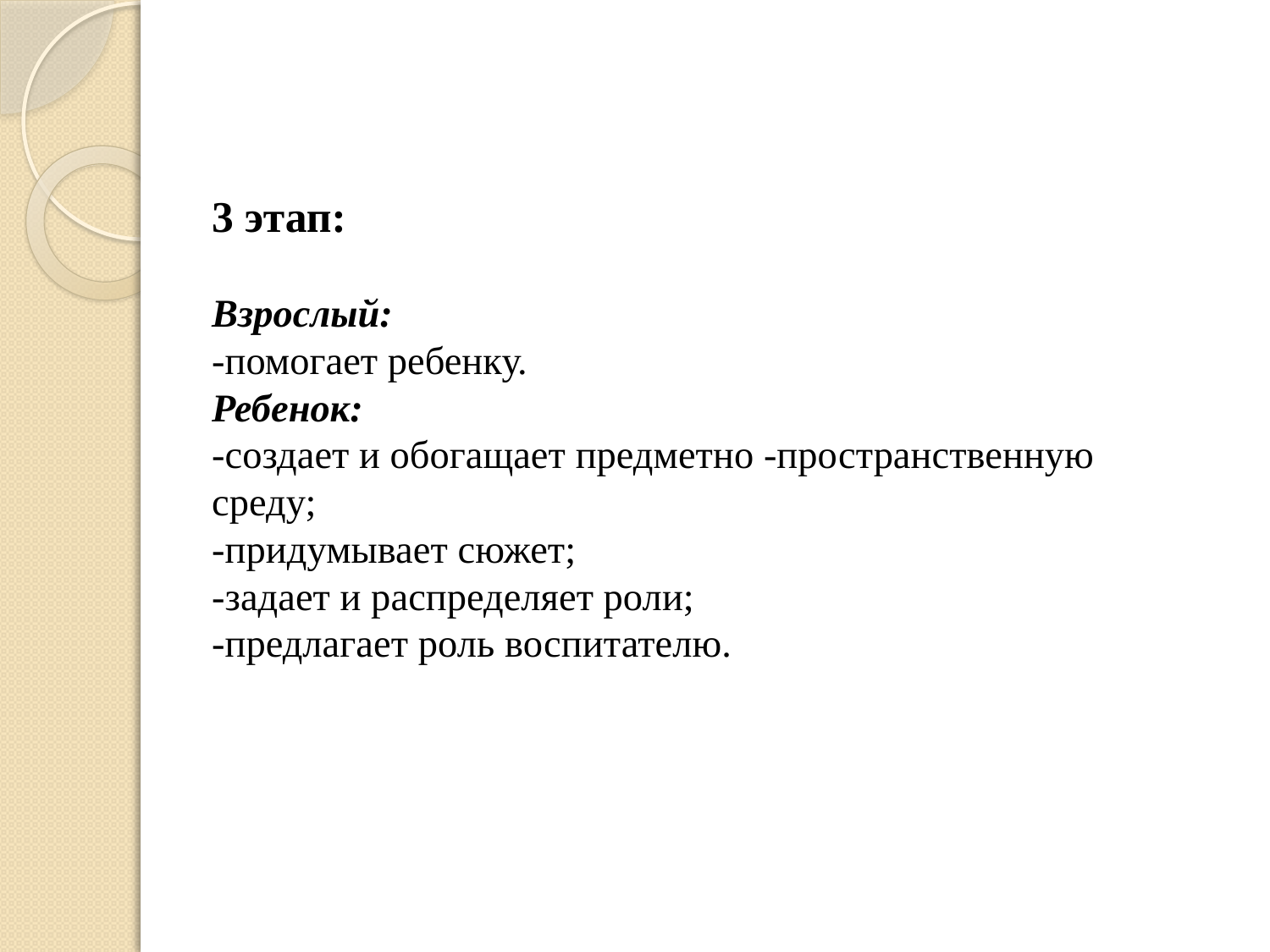

# 3 этап: Взрослый: -помогает ребенку. Ребенок: -создает и обогащает предметно -пространственную среду; -придумывает сюжет; -задает и распределяет роли; -предлагает роль воспитателю.